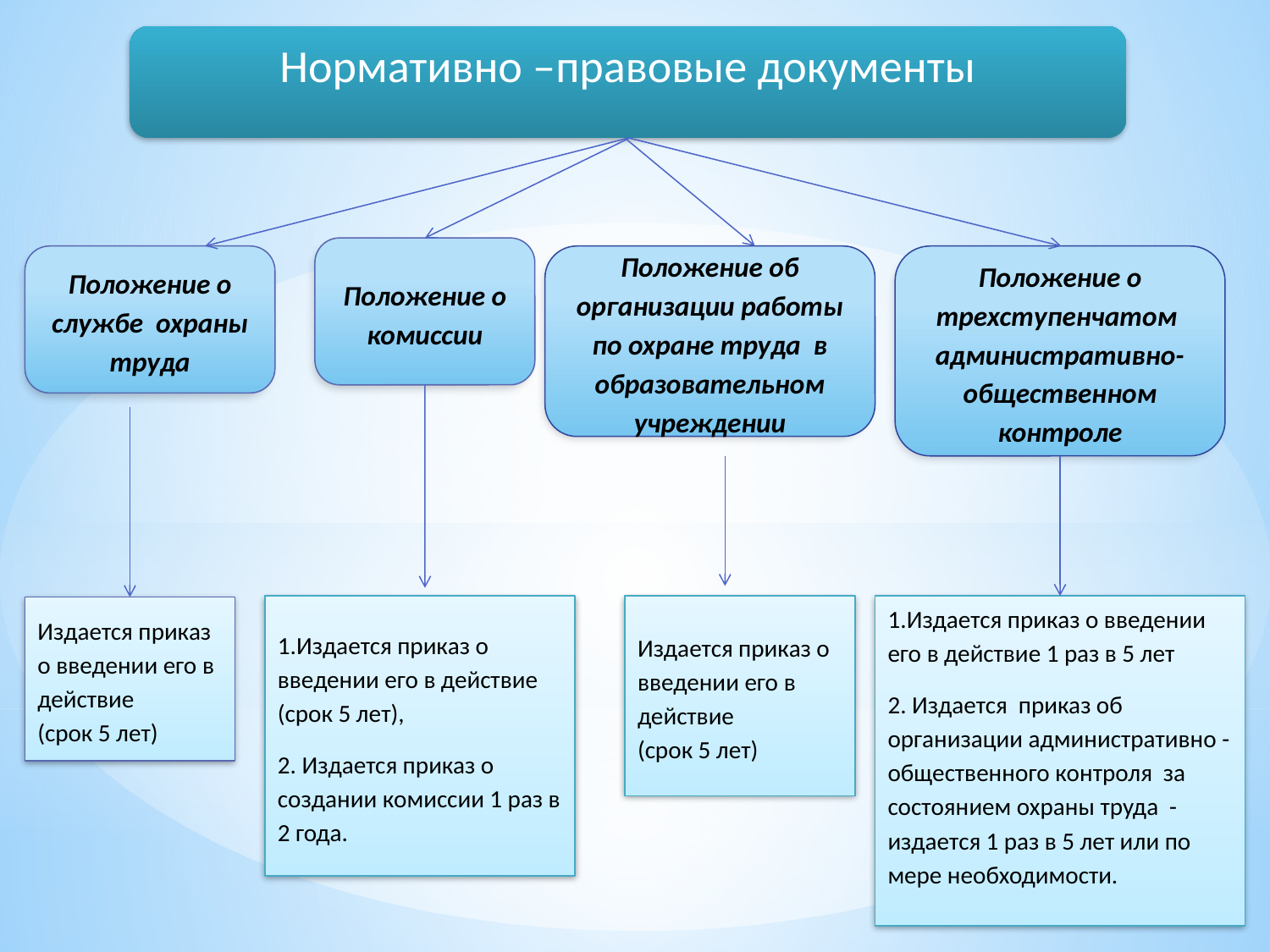

Нормативно –правовые документы

Положение о комиссии
Положение о службе  охраны труда
Положение об организации работы по охране труда  в образовательном учреждении
Положение о трехступенчатом  административно-общественном контроле
1.Издается приказ о введении его в действие (срок 5 лет),
2. Издается приказ о создании комиссии 1 раз в 2 года.
Издается приказ о введении его в действие           (срок 5 лет)
1.Издается приказ о введении его в действие 1 раз в 5 лет
2. Издается  приказ об организации административно - общественного контроля  за состоянием охраны труда  - издается 1 раз в 5 лет или по мере необходимости.

Издается приказ о введении его в действие       (срок 5 лет)